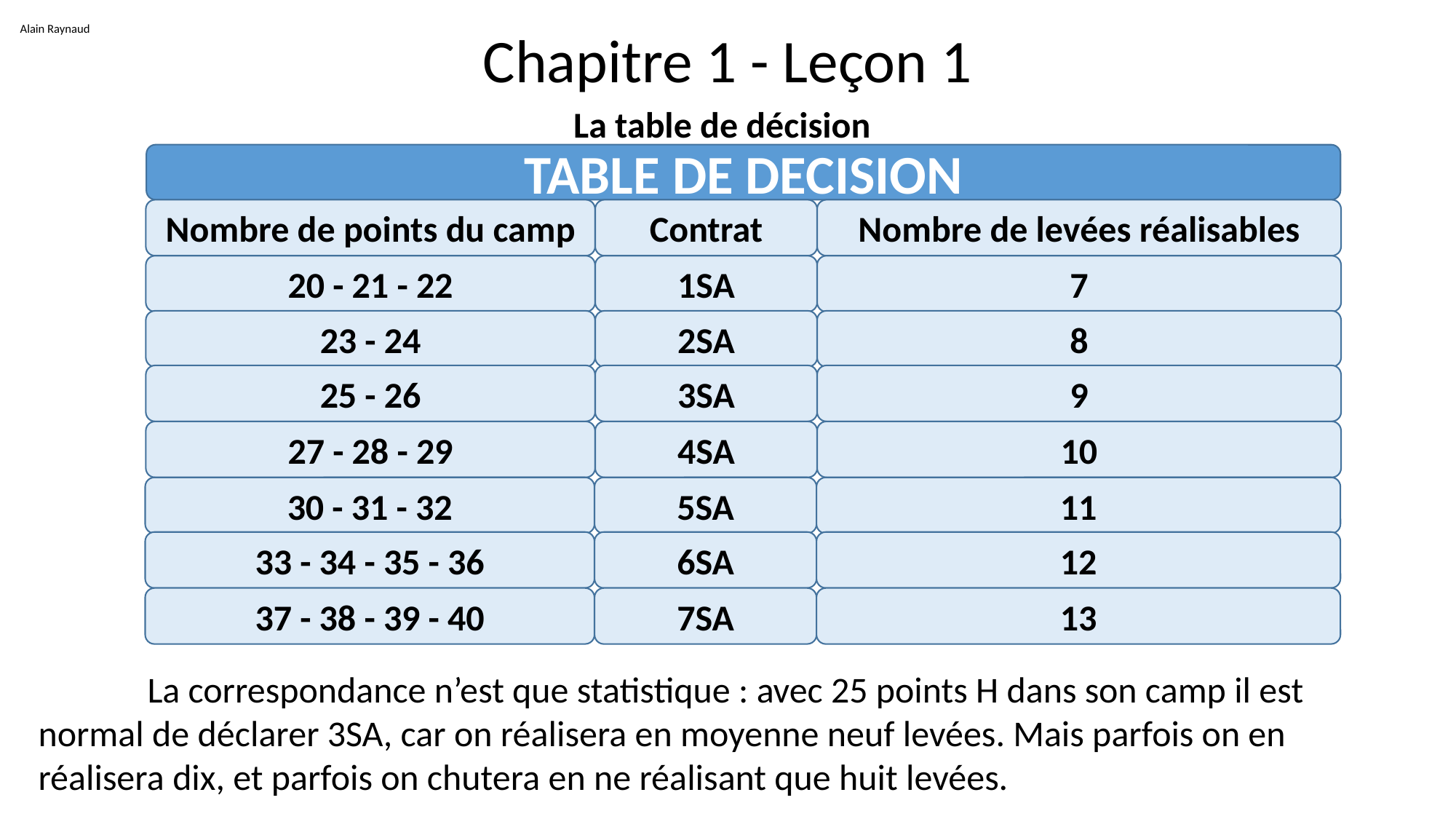

Alain Raynaud
# Chapitre 1 - Leçon 1
La table de décision

TABLE DE DECISION
Nombre de points du camp
Contrat
Nombre de levées réalisables
20 - 21 - 22
1SA
7
23 - 24
2SA
8
25 - 26
3SA
9
27 - 28 - 29
4SA
10
30 - 31 - 32
5SA
11
33 - 34 - 35 - 36
6SA
12
37 - 38 - 39 - 40
7SA
13
	La correspondance n’est que statistique : avec 25 points H dans son camp il est normal de déclarer 3SA, car on réalisera en moyenne neuf levées. Mais parfois on en réalisera dix, et parfois on chutera en ne réalisant que huit levées.